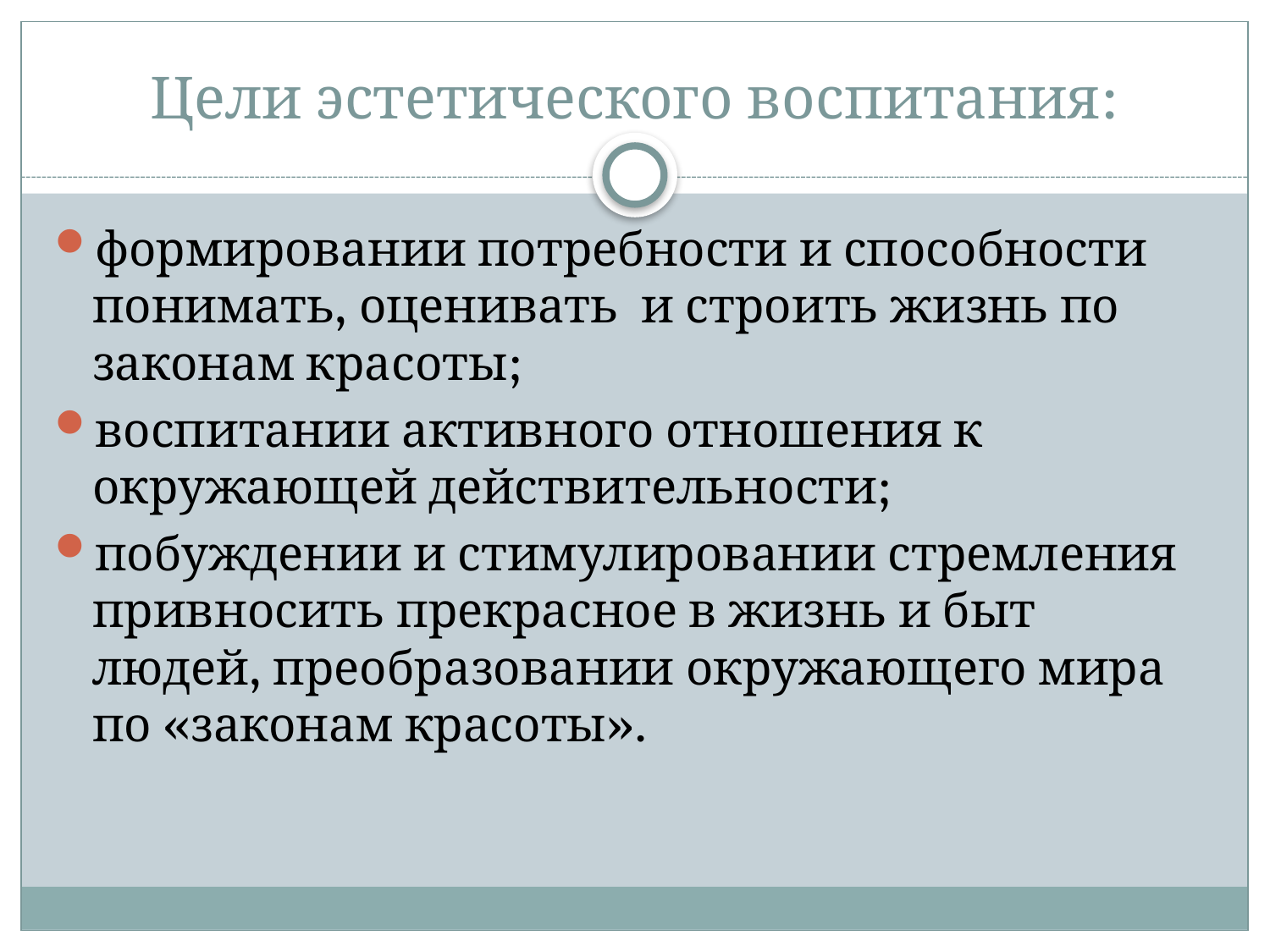

# Цели эстетического воспитания:
формировании потребности и способности понимать, оценивать  и строить жизнь по законам красоты;
воспитании активного отношения к окружающей действительности;
побуждении и стимулировании стремления привносить прекрасное в жизнь и быт людей, преобразовании окружающего мира по «законам красоты».